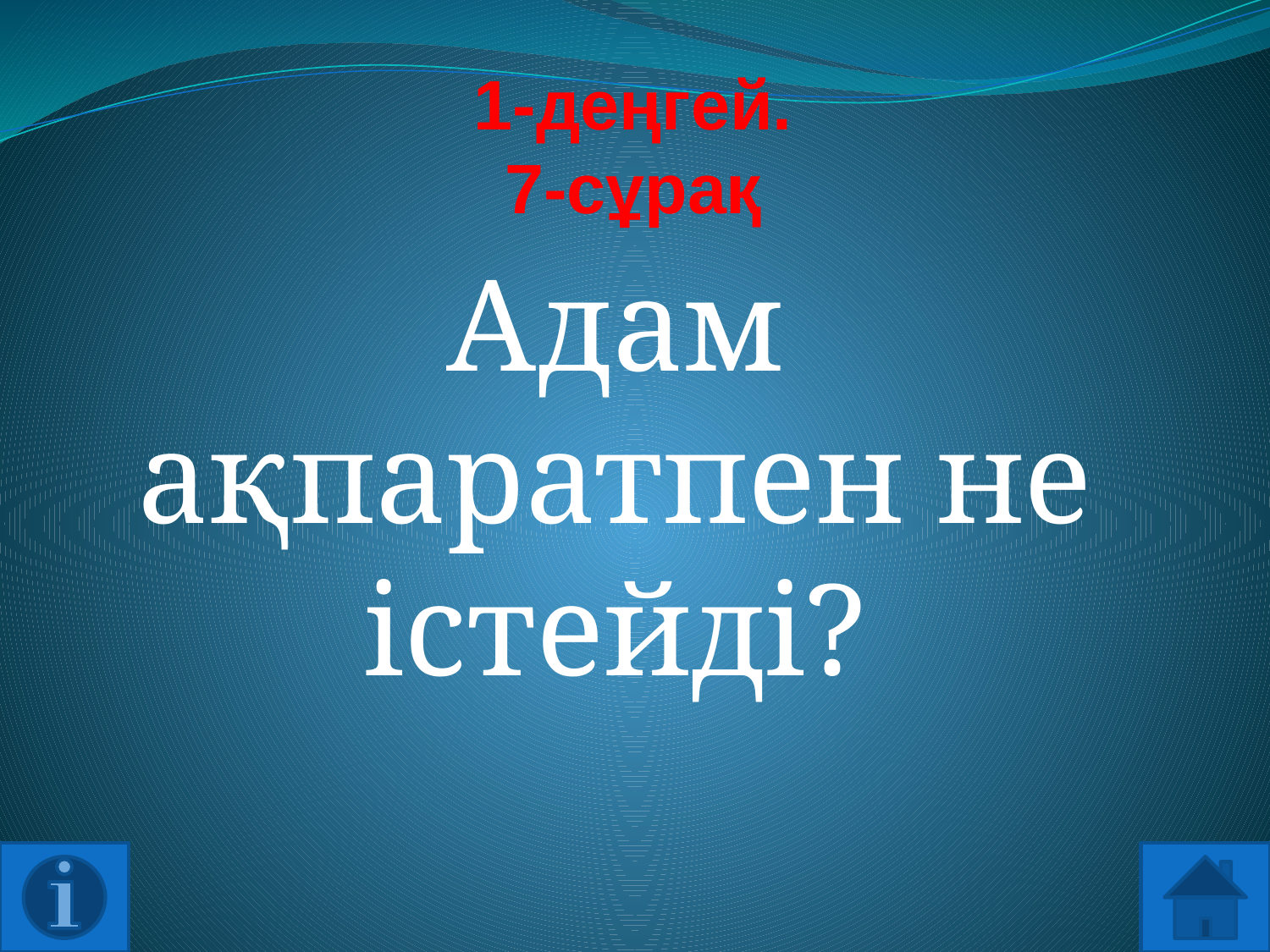

# 1-деңгей. 7-сұрақ
Адам ақпаратпен не істейді?